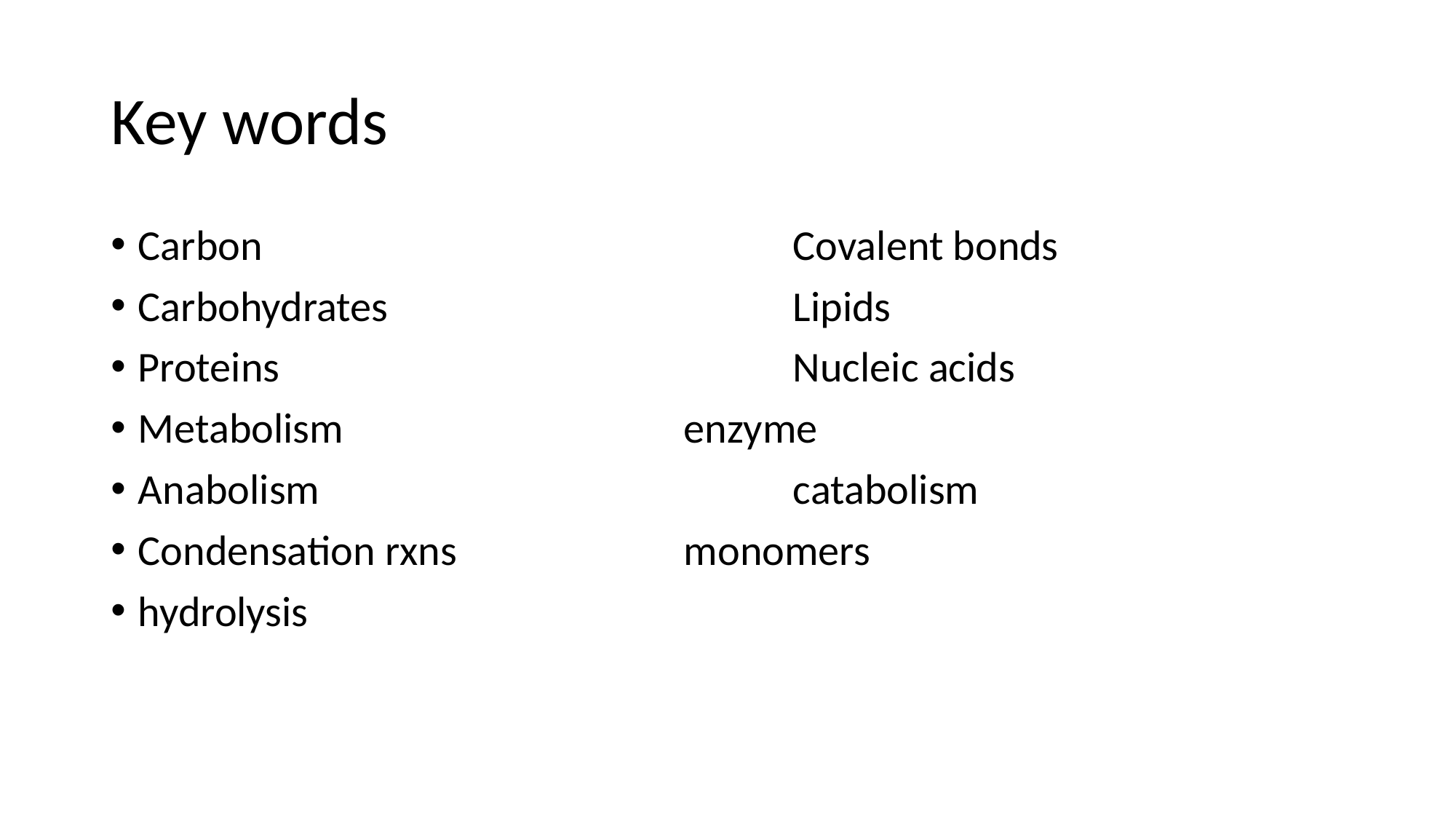

# Key words
Carbon					Covalent bonds
Carbohydrates				Lipids
Proteins					Nucleic acids
Metabolism				enzyme
Anabolism					catabolism
Condensation rxns			monomers
hydrolysis